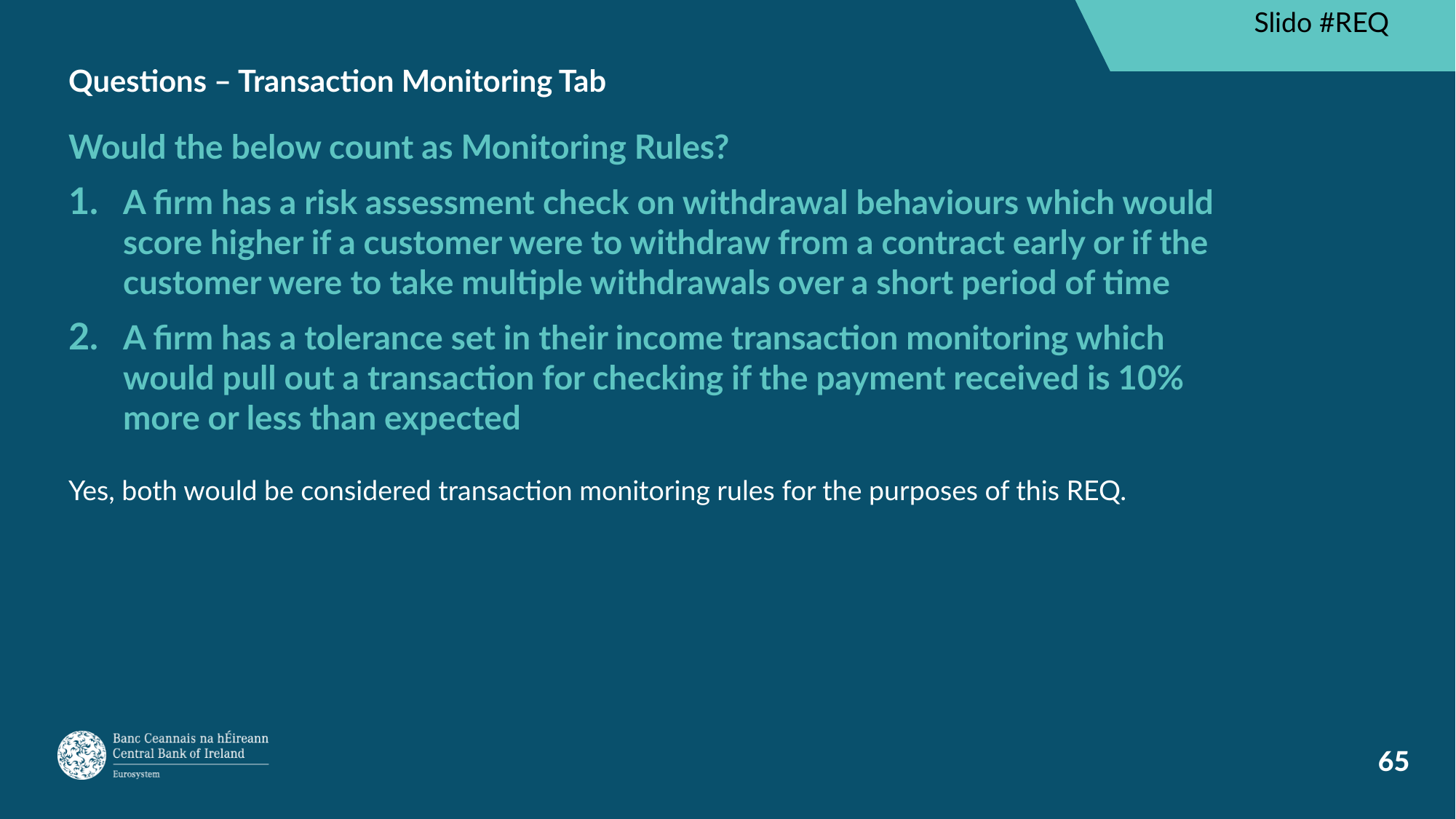

Slido #REQ
# Questions – Transaction Monitoring Tab
Would the below count as Monitoring Rules?
A firm has a risk assessment check on withdrawal behaviours which would score higher if a customer were to withdraw from a contract early or if the customer were to take multiple withdrawals over a short period of time
A firm has a tolerance set in their income transaction monitoring which would pull out a transaction for checking if the payment received is 10% more or less than expected
Yes, both would be considered transaction monitoring rules for the purposes of this REQ.